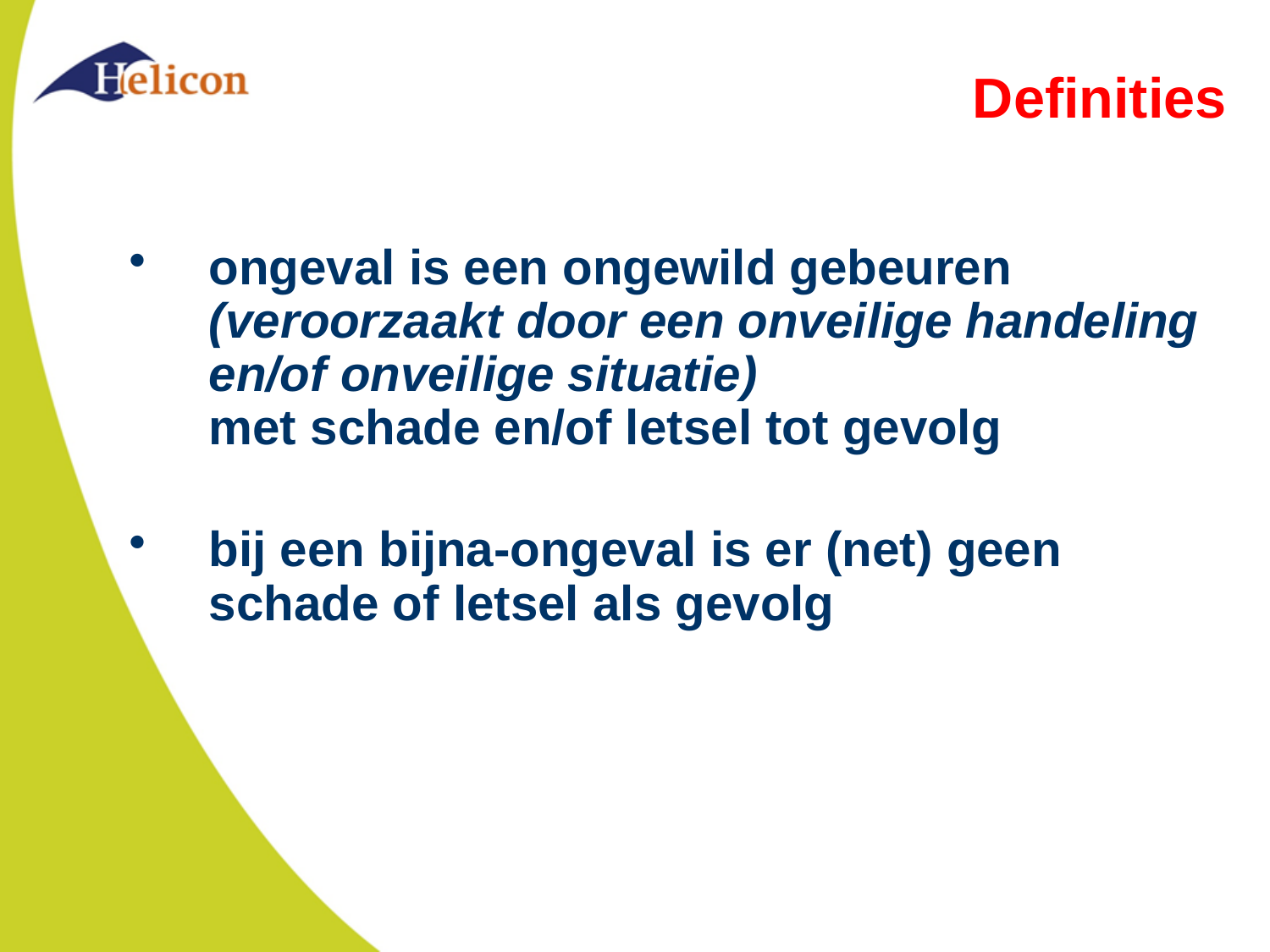

Definities
ongeval is een ongewild gebeuren
(veroorzaakt door een onveilige handeling en/of onveilige situatie)
met schade en/of letsel tot gevolg
bij een bijna-ongeval is er (net) geen schade of letsel als gevolg